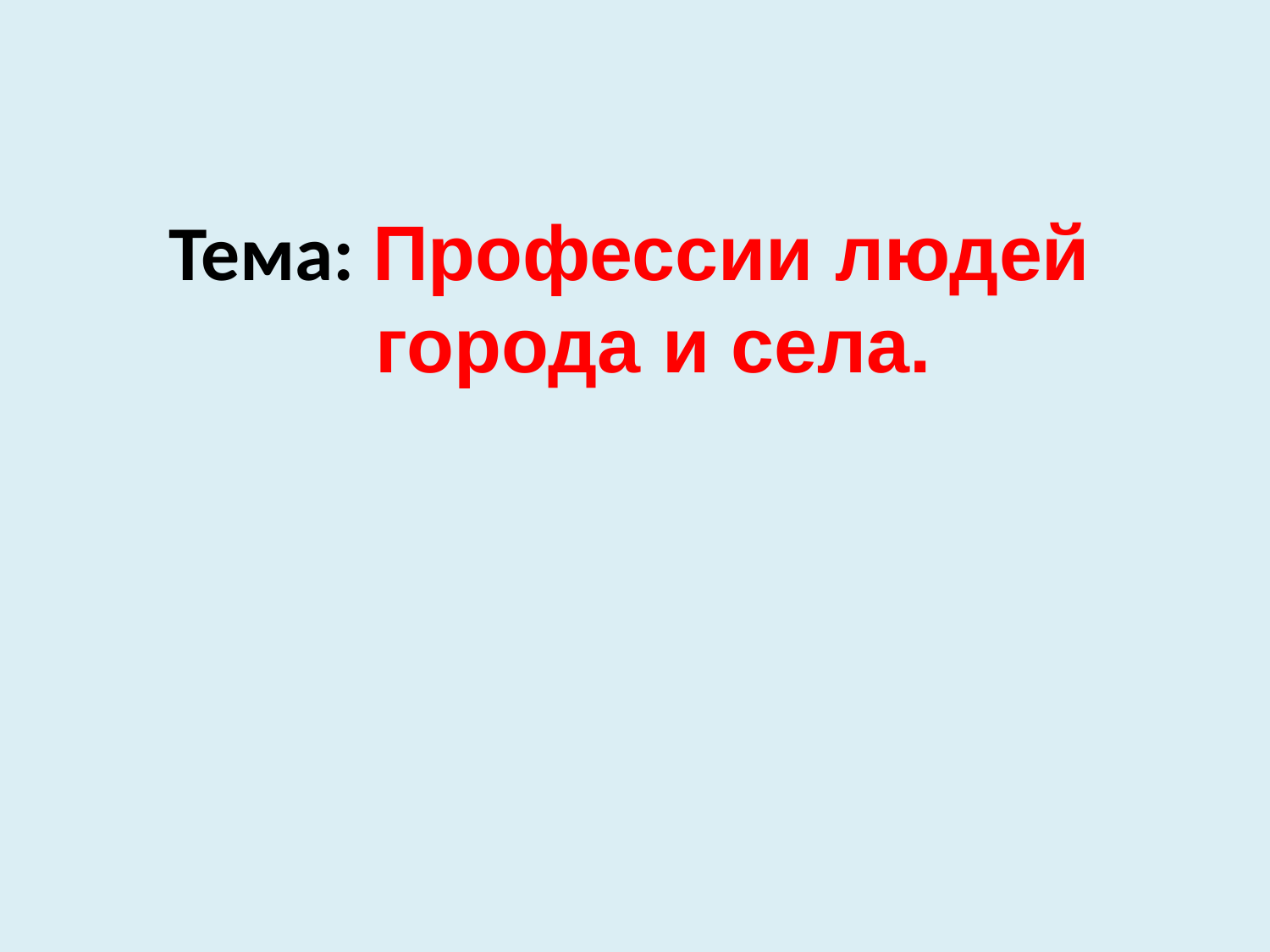

#
Тема: Профессии людей города и села.